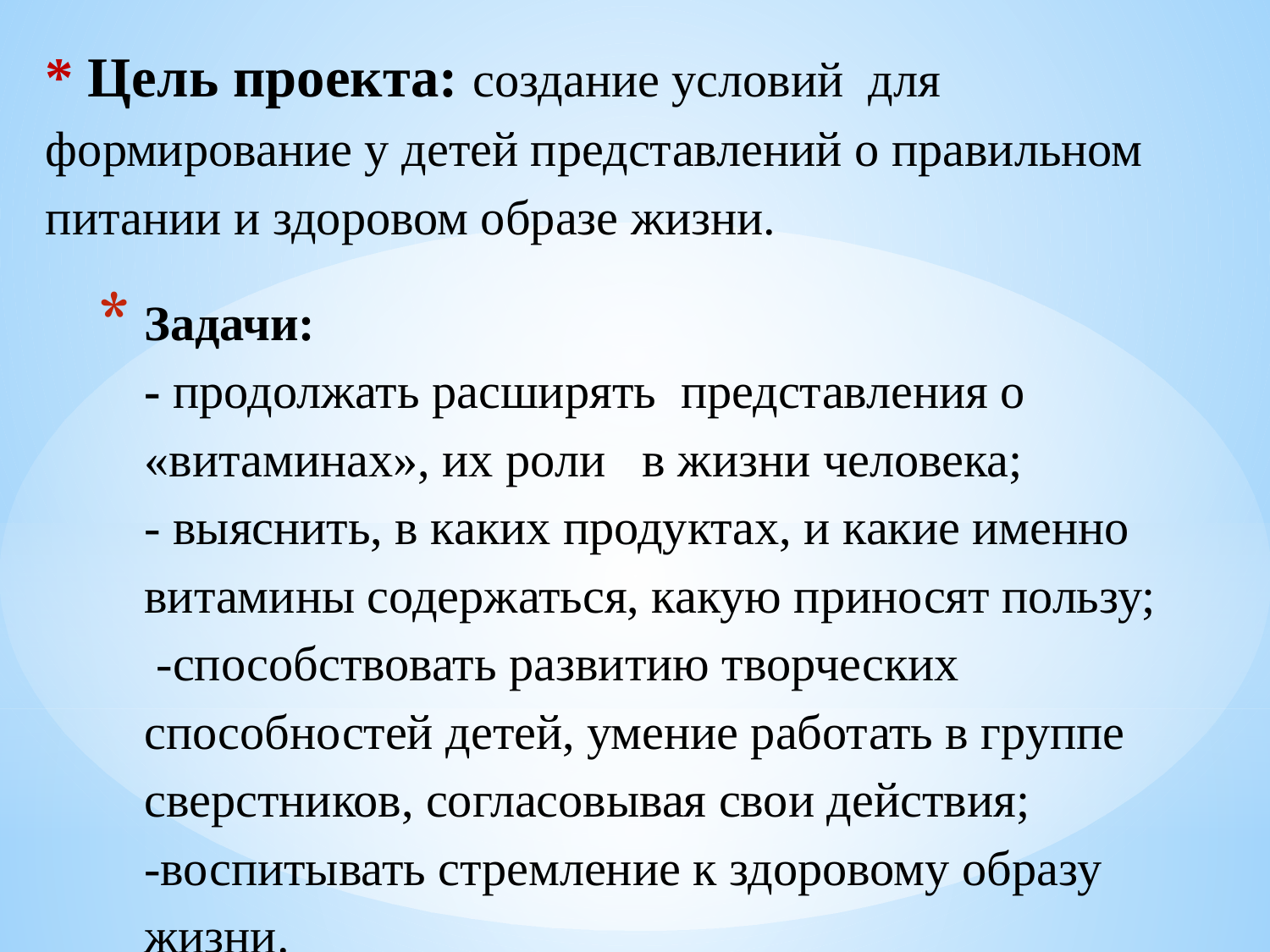

* Цель проекта: создание условий  для формирование у детей представлений о правильном питании и здоровом образе жизни.

# Задачи: - продолжать расширять  представления о «витаминах», их роли   в жизни человека; - выяснить, в каких продуктах, и какие именно  витамины содержаться, какую приносят пользу; -способствовать развитию творческих способностей детей, умение работать в группе сверстников, согласовывая свои действия; -воспитывать стремление к здоровому образу жизни.